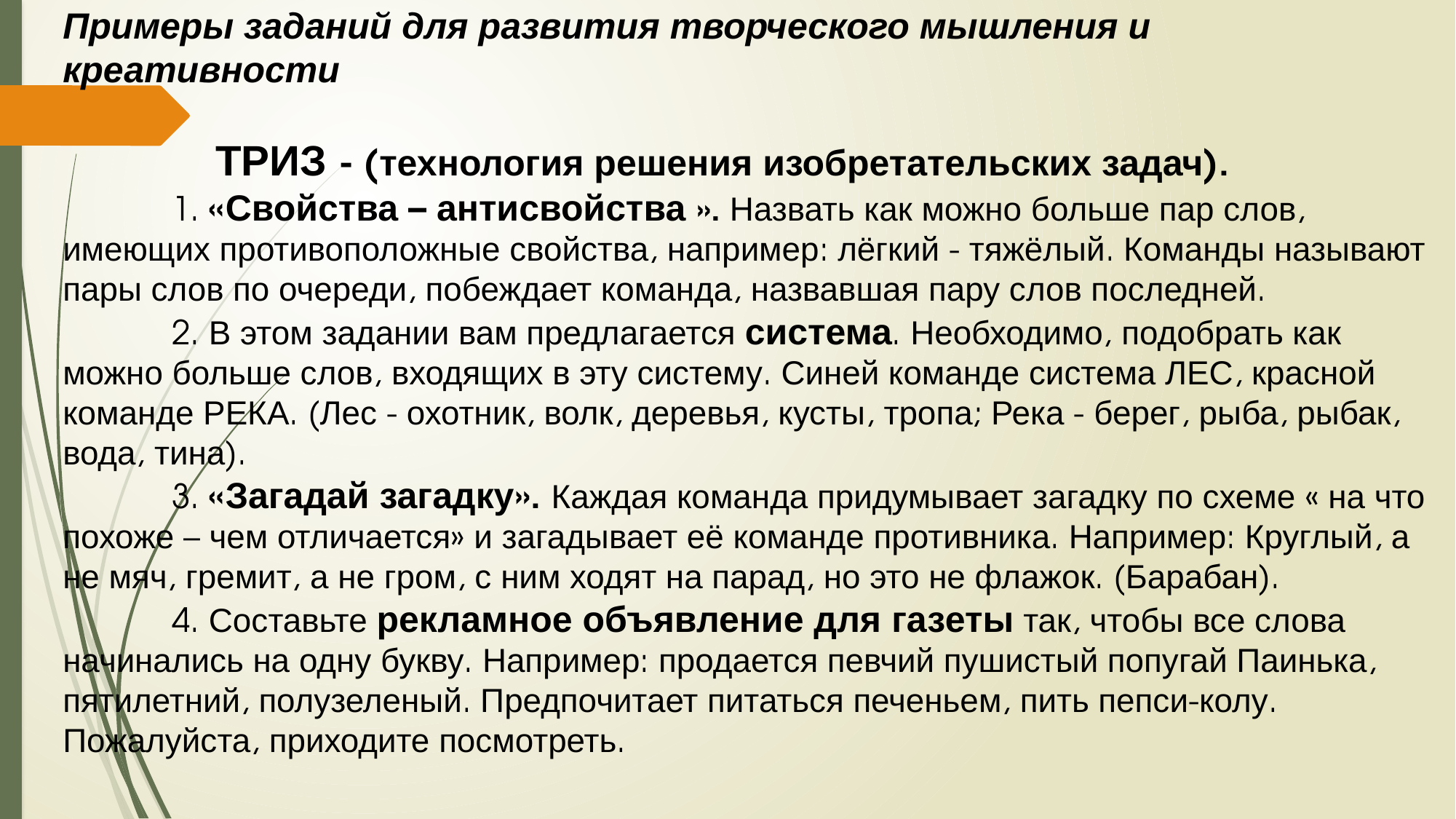

Примеры заданий для развития творческого мышления и креативности
               ТРИЗ - (технология решения изобретательских задач).
	1. «Свойства – антисвойства ». Назвать как можно больше пар слов, имеющих противоположные свойства, например: лёгкий - тяжёлый. Команды называют пары слов по очереди, побеждает команда, назвавшая пару слов последней.
	2. В этом задании вам предлагается система. Необходимо, подобрать как можно больше слов, входящих в эту систему. Синей команде система ЛЕС, красной команде РЕКА. (Лес - охотник, волк, деревья, кусты, тропа; Река - берег, рыба, рыбак, вода, тина).
	3. «Загадай загадку». Каждая команда придумывает загадку по схеме « на что похоже – чем отличается» и загадывает её команде противника. Например: Круглый, а не мяч, гремит, а не гром, с ним ходят на парад, но это не флажок. (Барабан).
	4. Составьте рекламное объявление для газеты так, чтобы все слова начинались на одну букву. Например: продается певчий пушистый попугай Паинька, пятилетний, полузеленый. Предпочитает питаться печеньем, пить пепси-колу. Пожалуйста, приходите посмотреть.

#